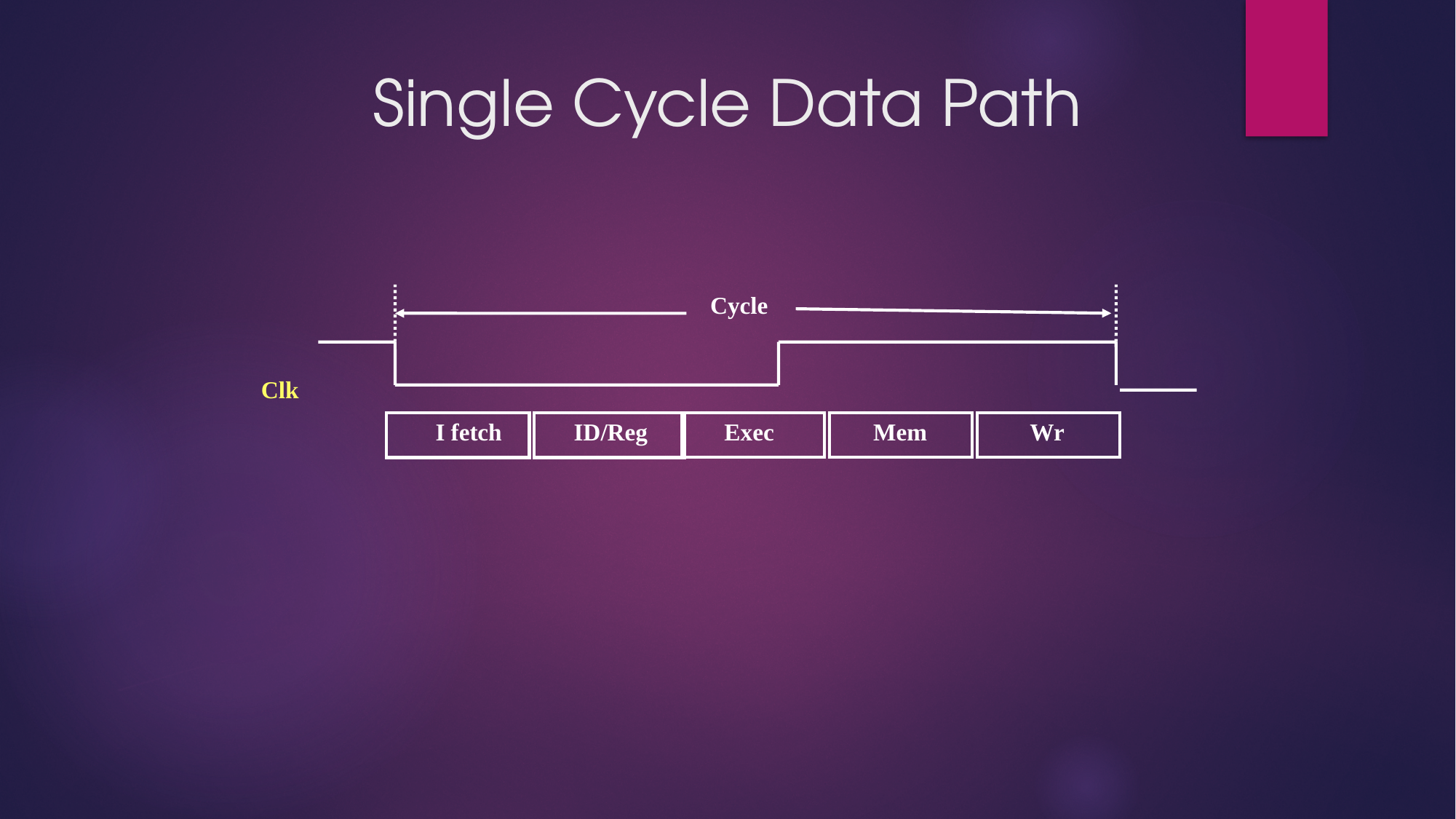

Single Cycle Data Path

Cycle

Clk
Exec

Mem

Wr

I fetch

ID/Reg